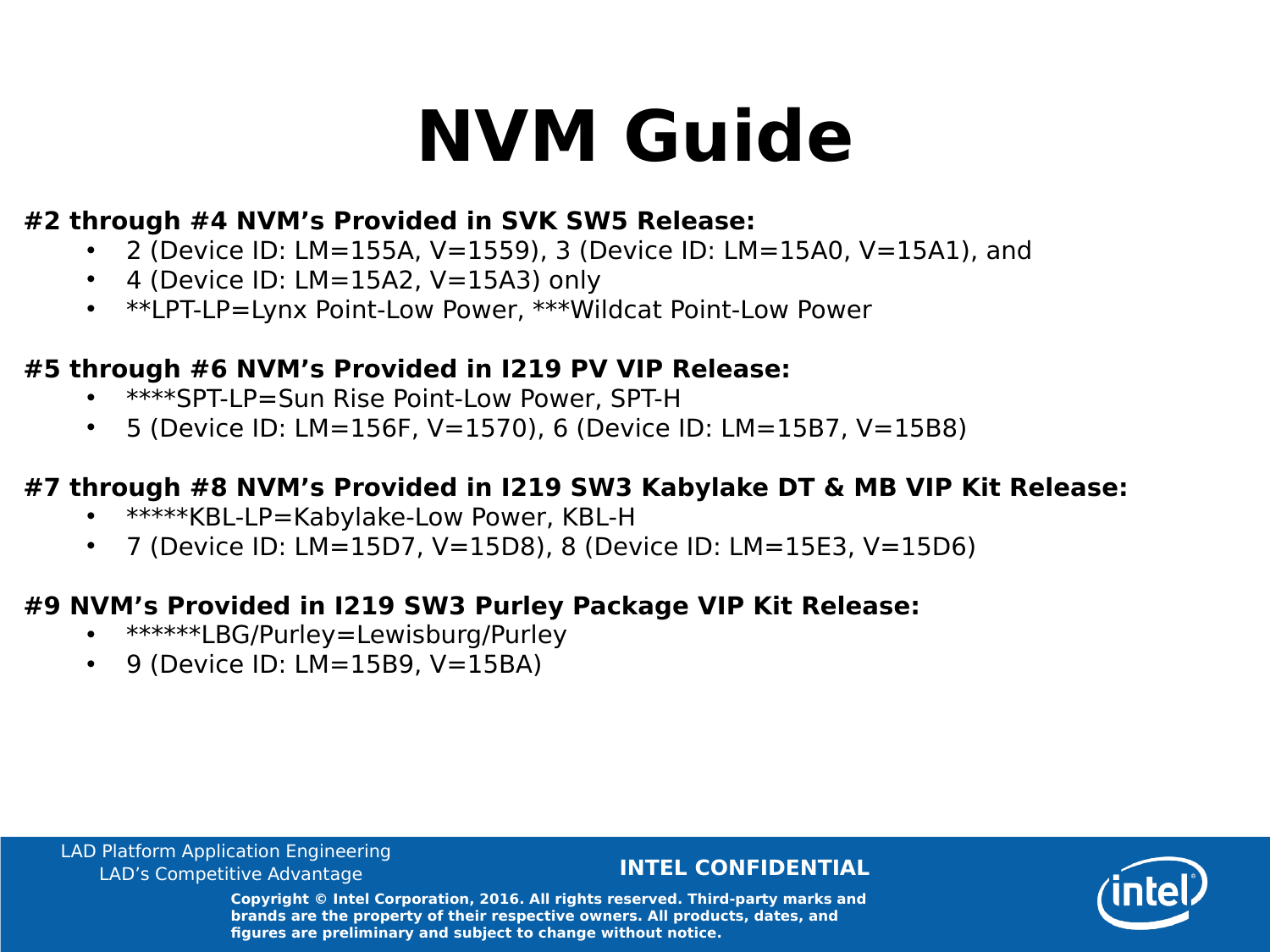

NVM Guide

#2 through #4 NVM’s Provided in SVK SW5 Release:
2 (Device ID: LM=155A, V=1559), 3 (Device ID: LM=15A0, V=15A1), and
4 (Device ID: LM=15A2, V=15A3) only
**LPT-LP=Lynx Point-Low Power, ***Wildcat Point-Low Power

#5 through #6 NVM’s Provided in I219 PV VIP Release:
****SPT-LP=Sun Rise Point-Low Power, SPT-H
5 (Device ID: LM=156F, V=1570), 6 (Device ID: LM=15B7, V=15B8)

#7 through #8 NVM’s Provided in I219 SW3 Kabylake DT & MB VIP Kit Release:
*****KBL-LP=Kabylake-Low Power, KBL-H
7 (Device ID: LM=15D7, V=15D8), 8 (Device ID: LM=15E3, V=15D6)

#9 NVM’s Provided in I219 SW3 Purley Package VIP Kit Release:
******LBG/Purley=Lewisburg/Purley
9 (Device ID: LM=15B9, V=15BA)

Copyright © Intel Corporation, 2016. All rights reserved. Third-party marks and brands are the property of their respective owners. All products, dates, and figures are preliminary and subject to change without notice.